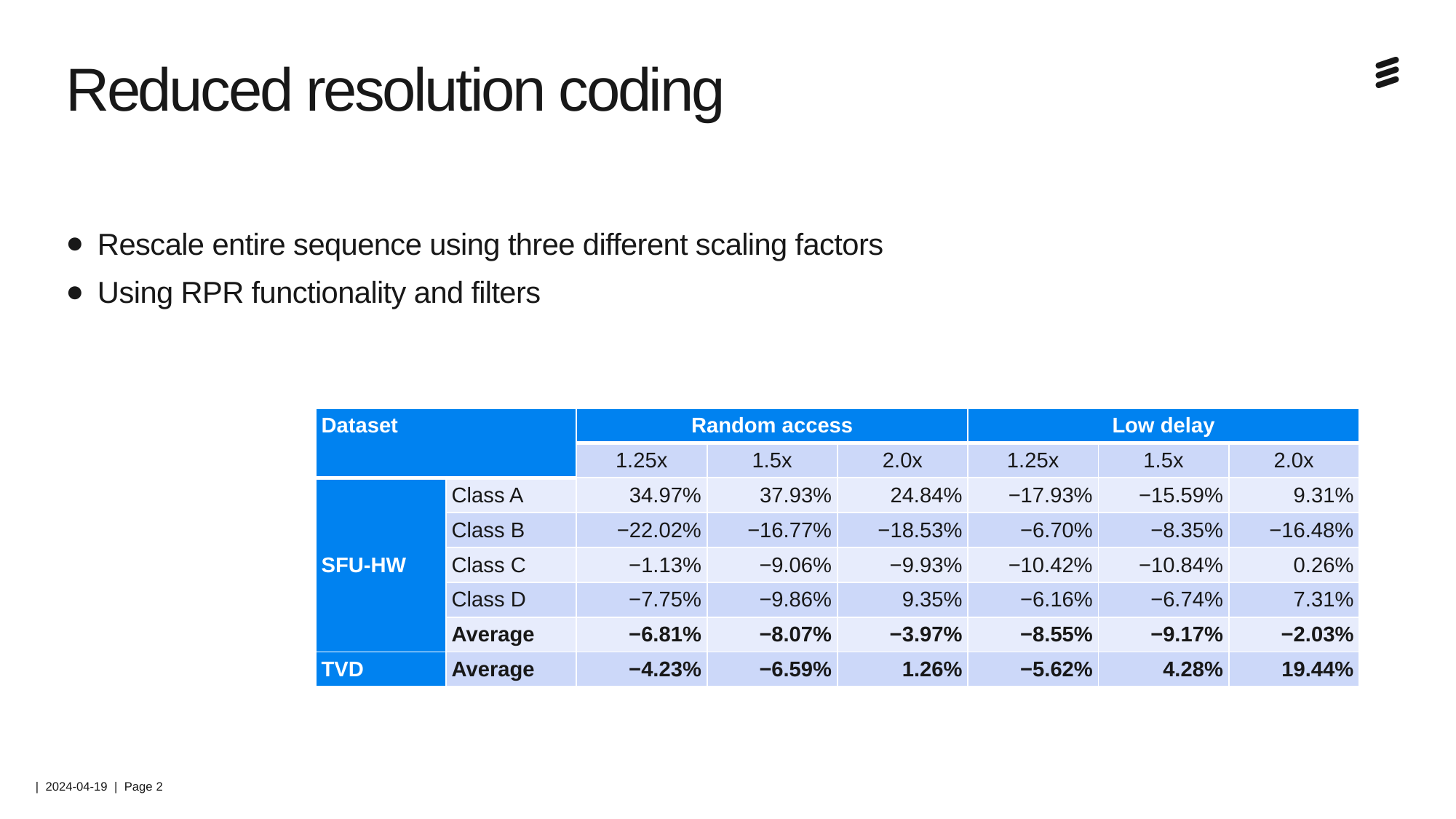

# Reduced resolution coding
Rescale entire sequence using three different scaling factors
Using RPR functionality and filters

| Dataset |  | Random access |  |  | Low delay |  |  |
| --- | --- | --- | --- | --- | --- | --- | --- |
|  |  | 1.25x | 1.5x | 2.0x | 1.25x | 1.5x | 2.0x |
| SFU-HW | Class A | 34.97% | 37.93% | 24.84% | −17.93% | −15.59% | 9.31% |
|  | Class B | −22.02% | −16.77% | −18.53% | −6.70% | −8.35% | −16.48% |
|  | Class C | −1.13% | −9.06% | −9.93% | −10.42% | −10.84% | 0.26% |
|  | Class D | −7.75% | −9.86% | 9.35% | −6.16% | −6.74% | 7.31% |
|  | Average | −6.81% | −8.07% | −3.97% | −8.55% | −9.17% | −2.03% |
| TVD | Average | −4.23% | −6.59% | 1.26% | −5.62% | 4.28% | 19.44% |